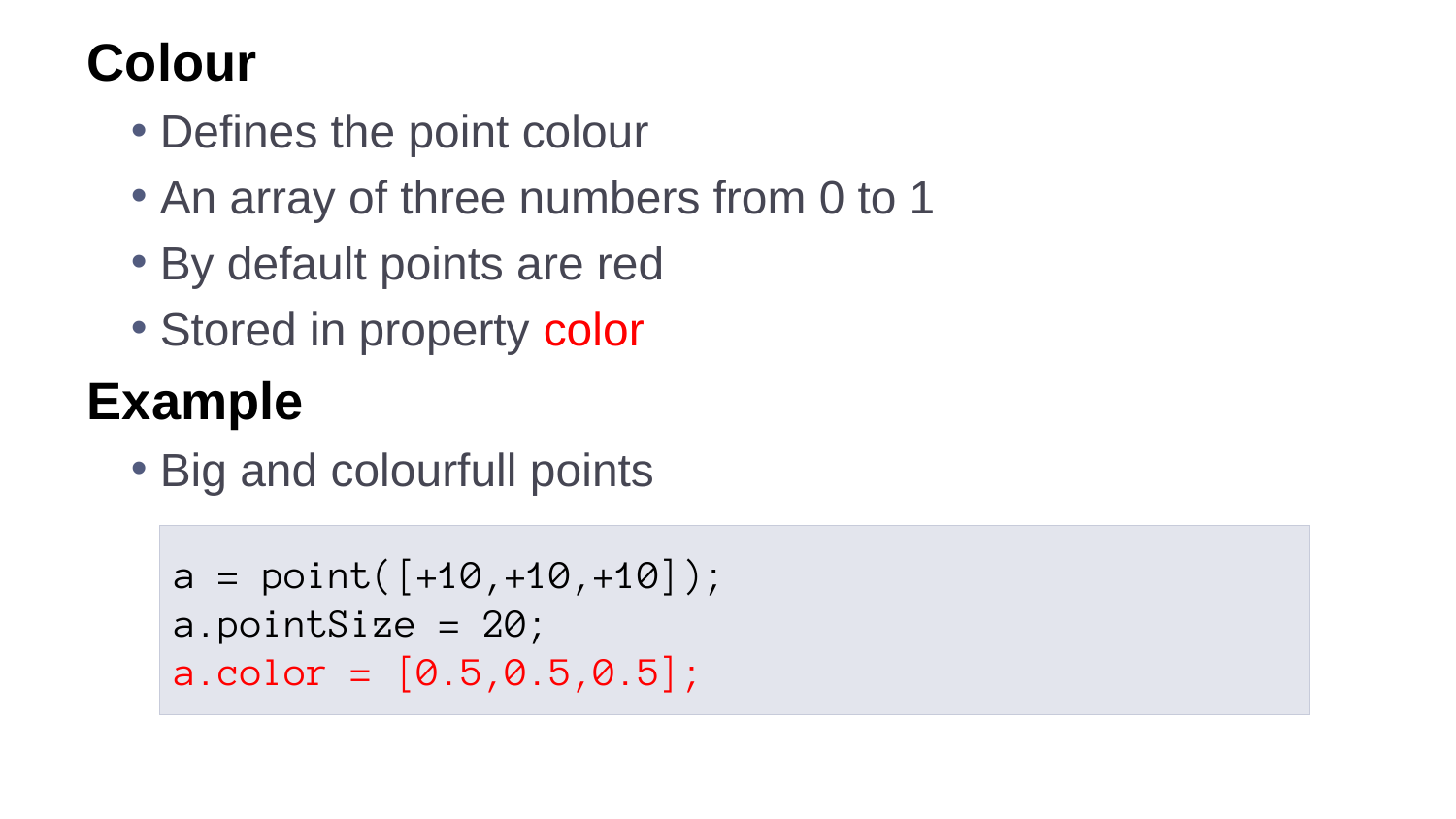

Colour
Defines the point colour
An array of three numbers from 0 to 1
By default points are red
Stored in property color
Example
Big and colourfull points
a = point([+10,+10,+10]);
a.pointSize = 20;
a.color = [0.5,0.5,0.5];